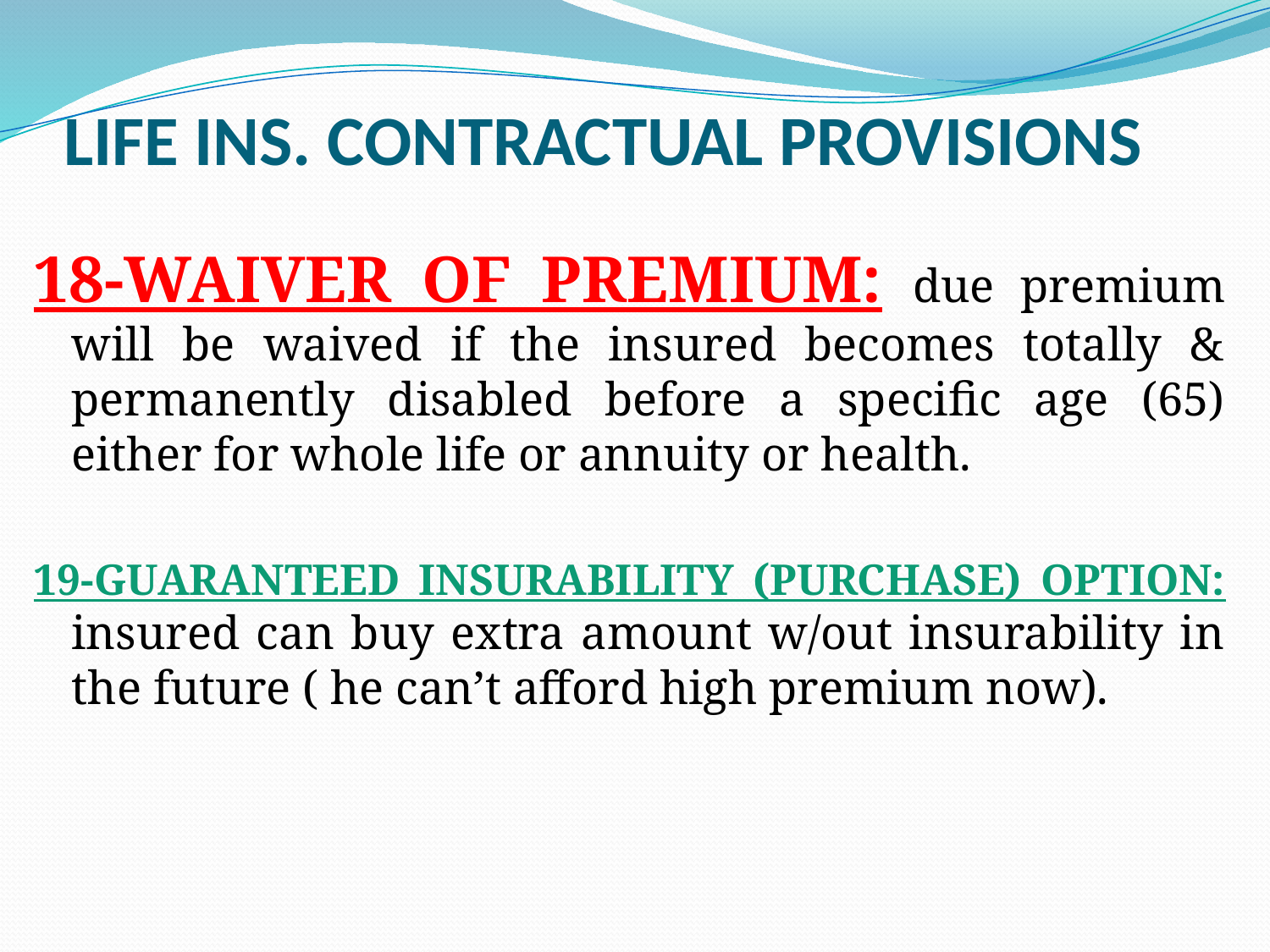

# LIFE INS. CONTRACTUAL PROVISIONS
18-WAIVER OF PREMIUM: due premium will be waived if the insured becomes totally & permanently disabled before a specific age (65) either for whole life or annuity or health.

19-GUARANTEED INSURABILITY (PURCHASE) OPTION: insured can buy extra amount w/out insurability in the future ( he can’t afford high premium now).